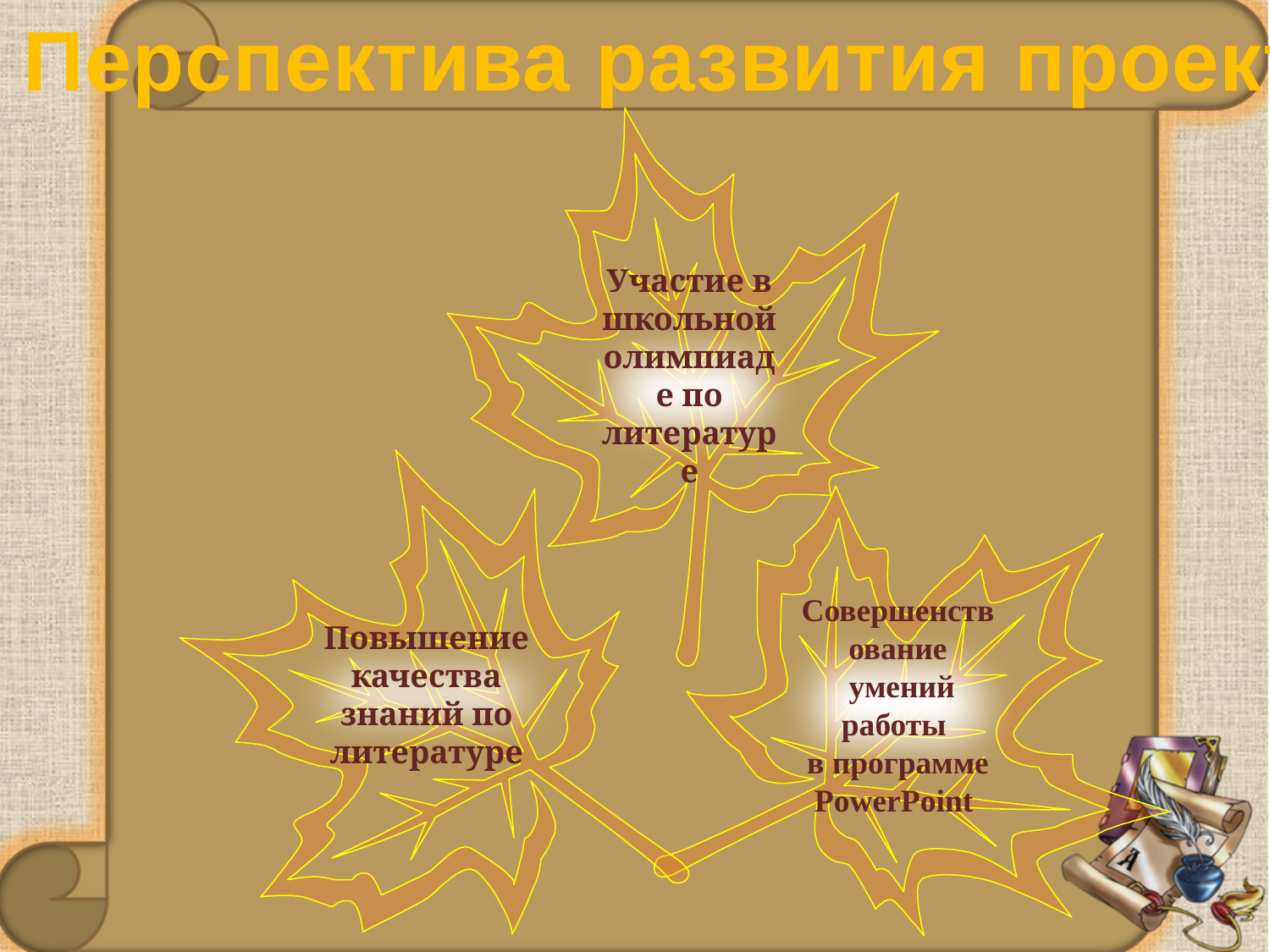

Перспектива развития проекта

Участие в школьной олимпиаде по литературе

Совершенствование
 умений работы
в программе PowerPoint
Повышение качества знаний по литературе